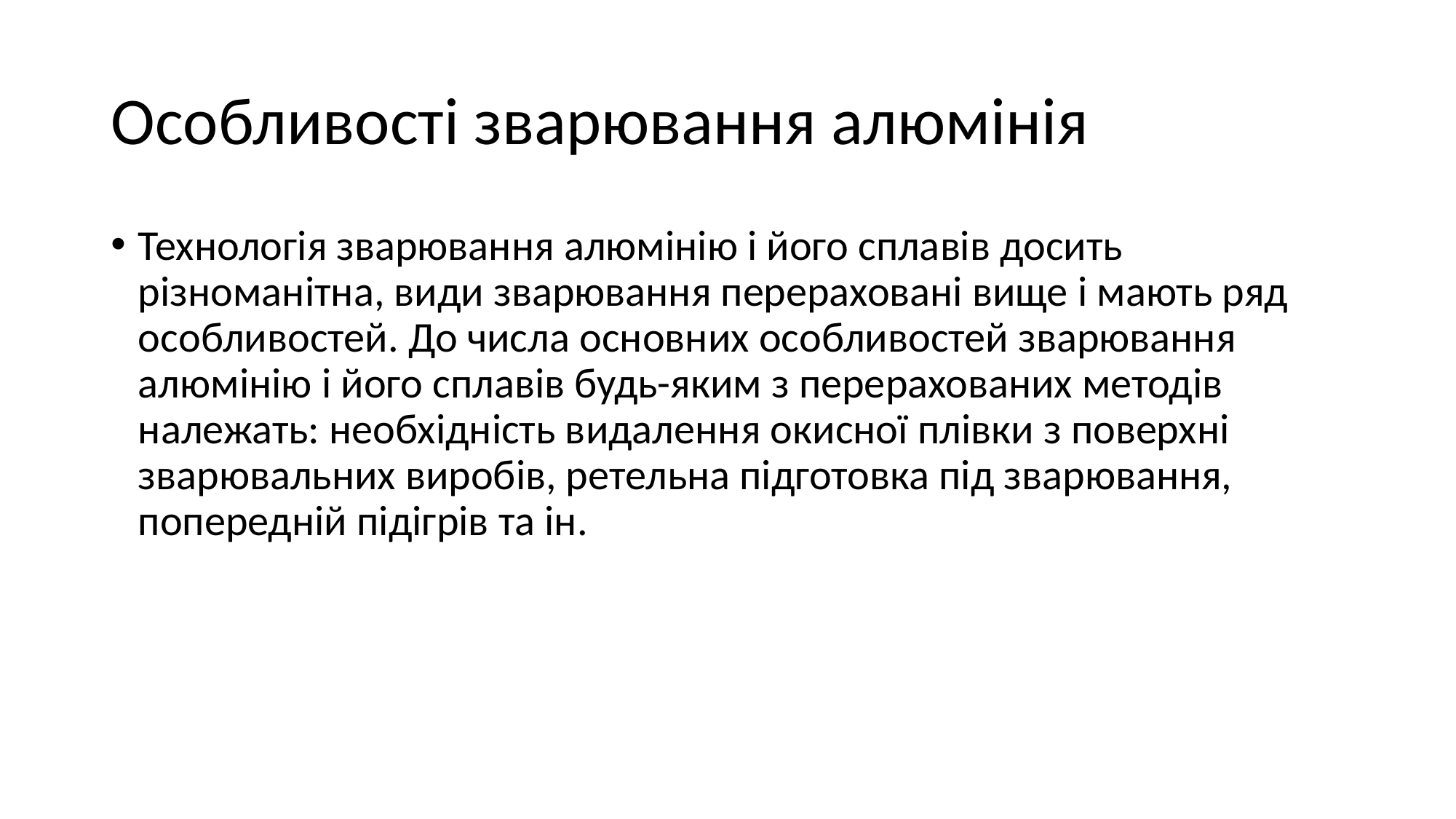

# Особливості зварювання алюмінія
Технологія зварювання алюмінію і його сплавів досить різноманітна, види зварювання перераховані вище і мають ряд особливостей. До числа основних особливостей зварювання алюмінію і його сплавів будь-яким з перерахованих методів належать: необхідність видалення окисної плівки з поверхні зварювальних виробів, ретельна підготовка під зварювання, попередній підігрів та ін.